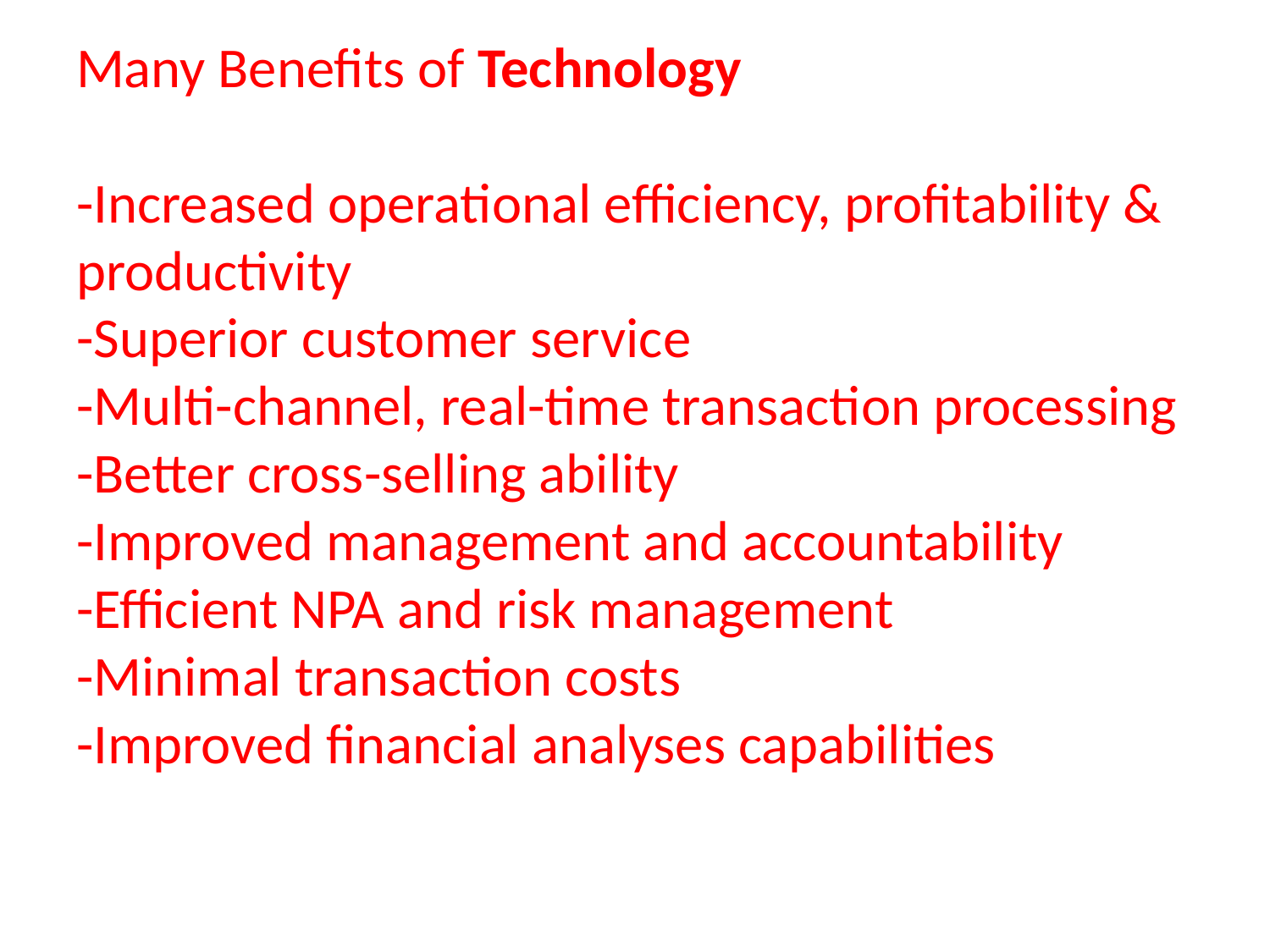

# Many Benefits of Technology  -Increased operational efficiency, profitability & productivity -Superior customer service -Multi-channel, real-time transaction processing -Better cross-selling ability -Improved management and accountability -Efficient NPA and risk management -Minimal transaction costs -Improved financial analyses capabilities